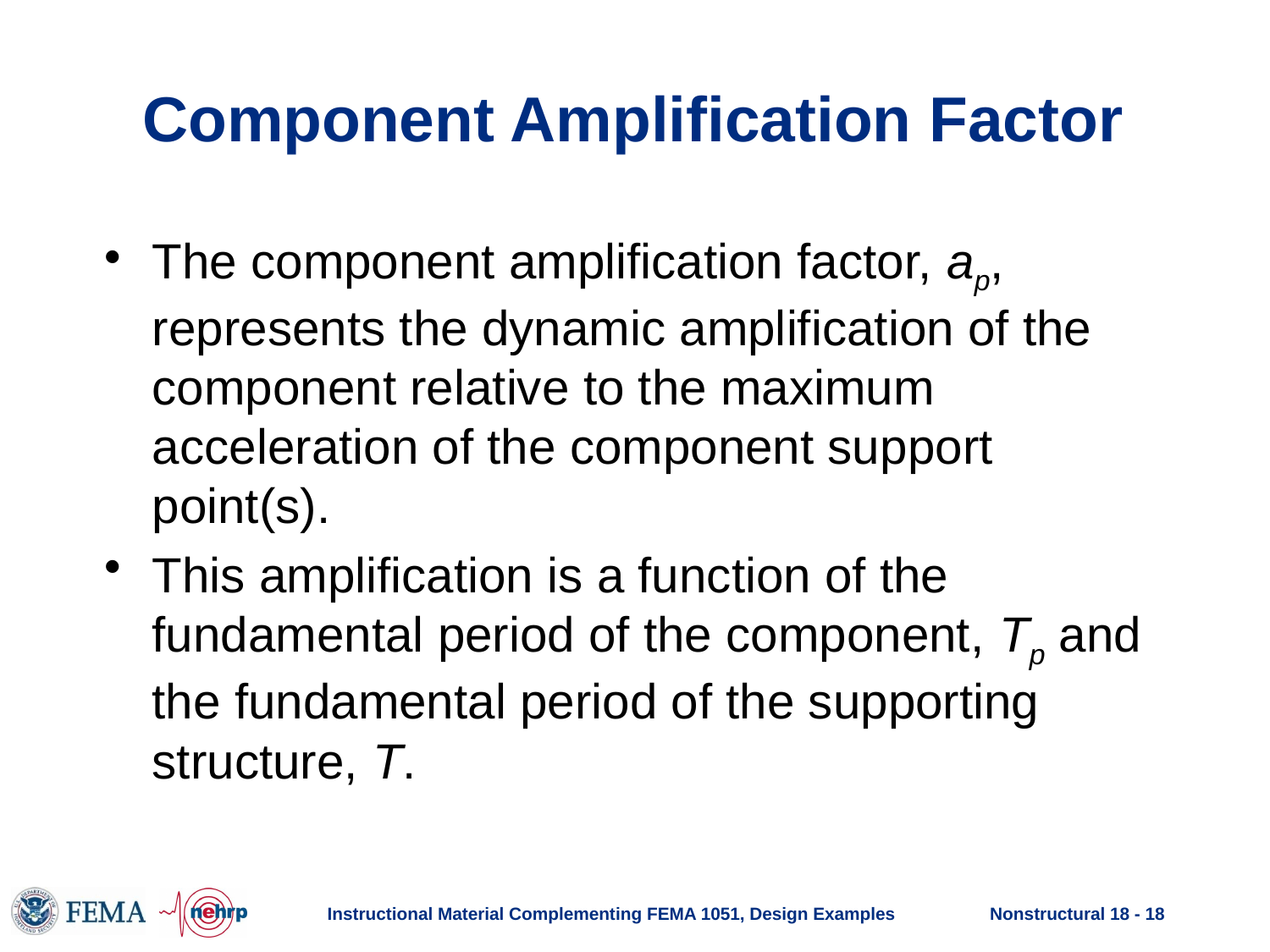

# Component Amplification Factor
The component amplification factor, ap, represents the dynamic amplification of the component relative to the maximum acceleration of the component support point(s).
This amplification is a function of the fundamental period of the component, Tp and the fundamental period of the supporting structure, T.
Instructional Material Complementing FEMA 1051, Design Examples
Nonstructural 18 - 18